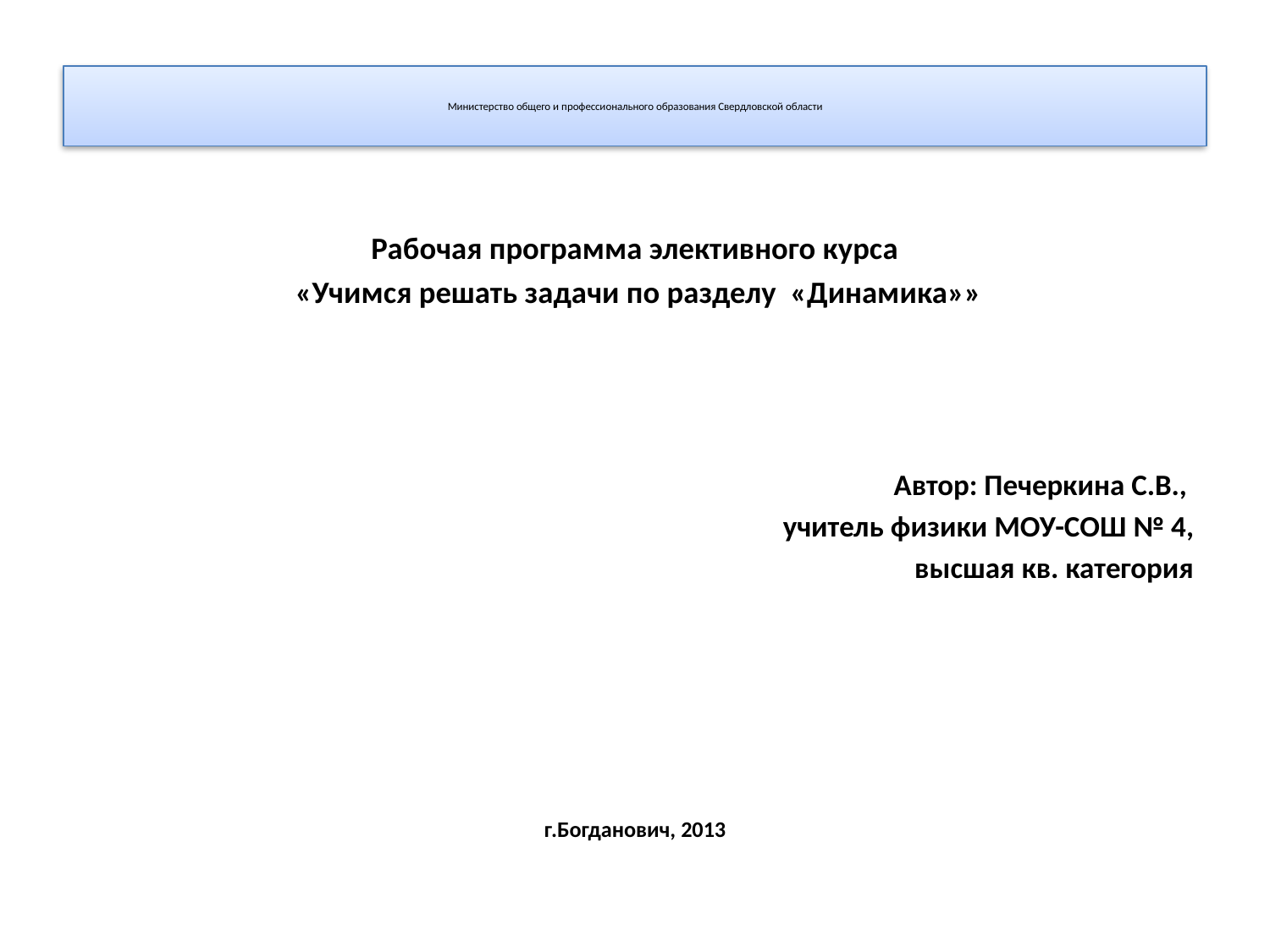

# Министерство общего и профессионального образования Свердловской области
Рабочая программа элективного курса
 «Учимся решать задачи по разделу  «Динамика»»

Автор: Печеркина С.В.,
учитель физики МОУ-СОШ № 4,
высшая кв. категория

г.Богданович, 2013